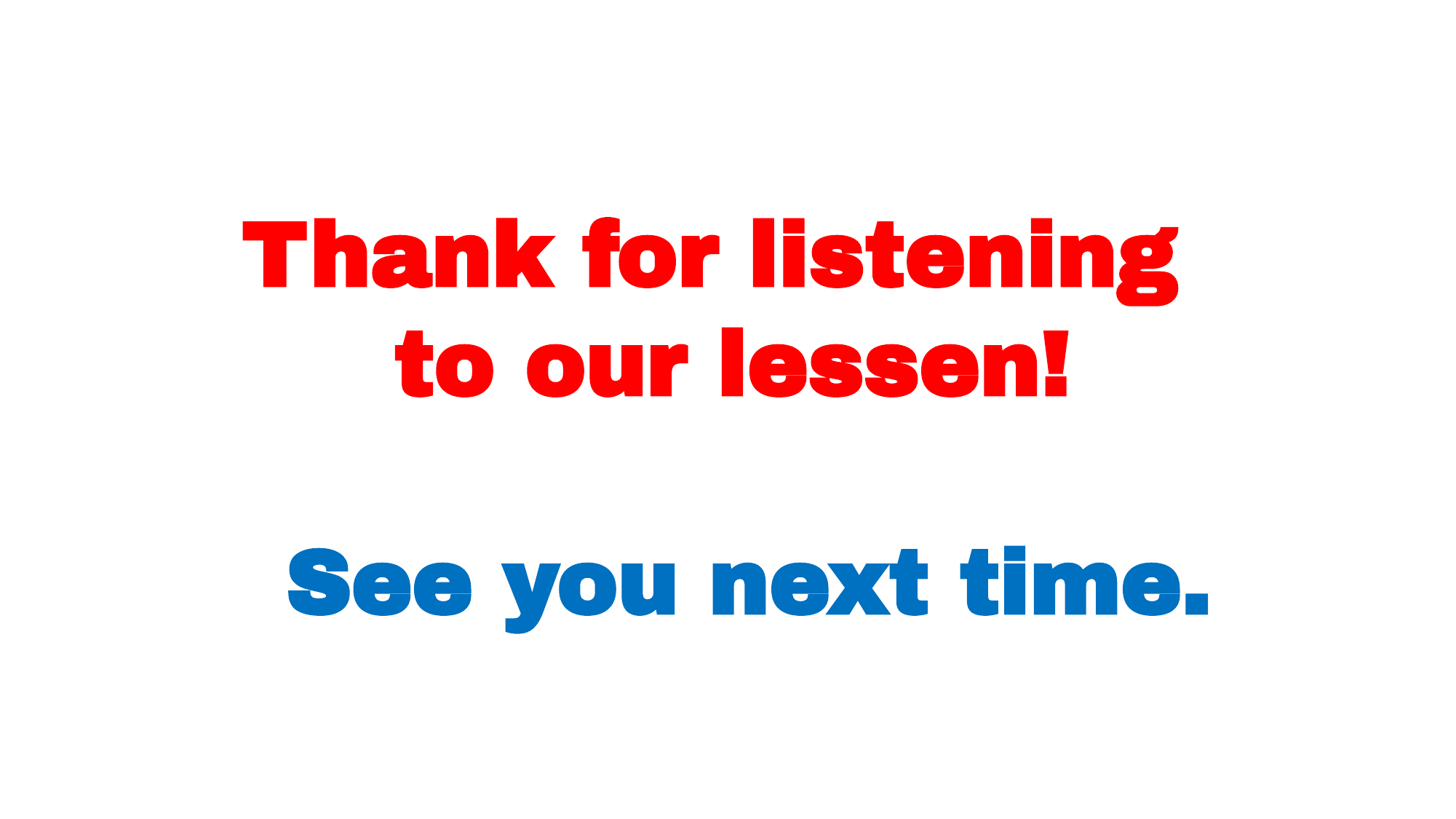

Thank for listening
           to our lessen!

           See you next time.